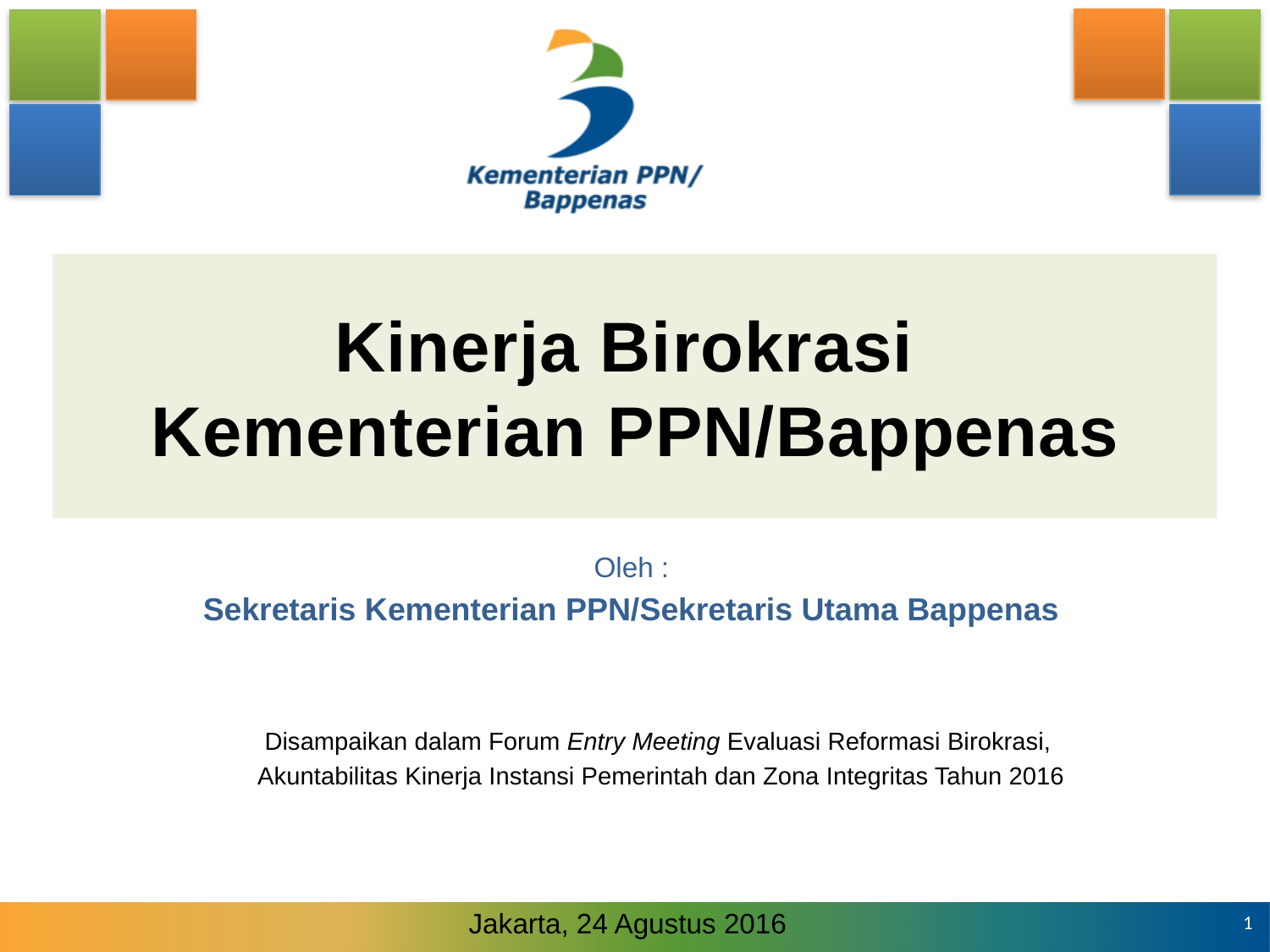

# Kinerja Birokrasi Kementerian PPN/Bappenas
Oleh :
Sekretaris Kementerian PPN/Sekretaris Utama Bappenas
Disampaikan dalam Forum Entry Meeting Evaluasi Reformasi Birokrasi,
Akuntabilitas Kinerja Instansi Pemerintah dan Zona Integritas Tahun 2016
1
Jakarta, 24 Agustus 2016